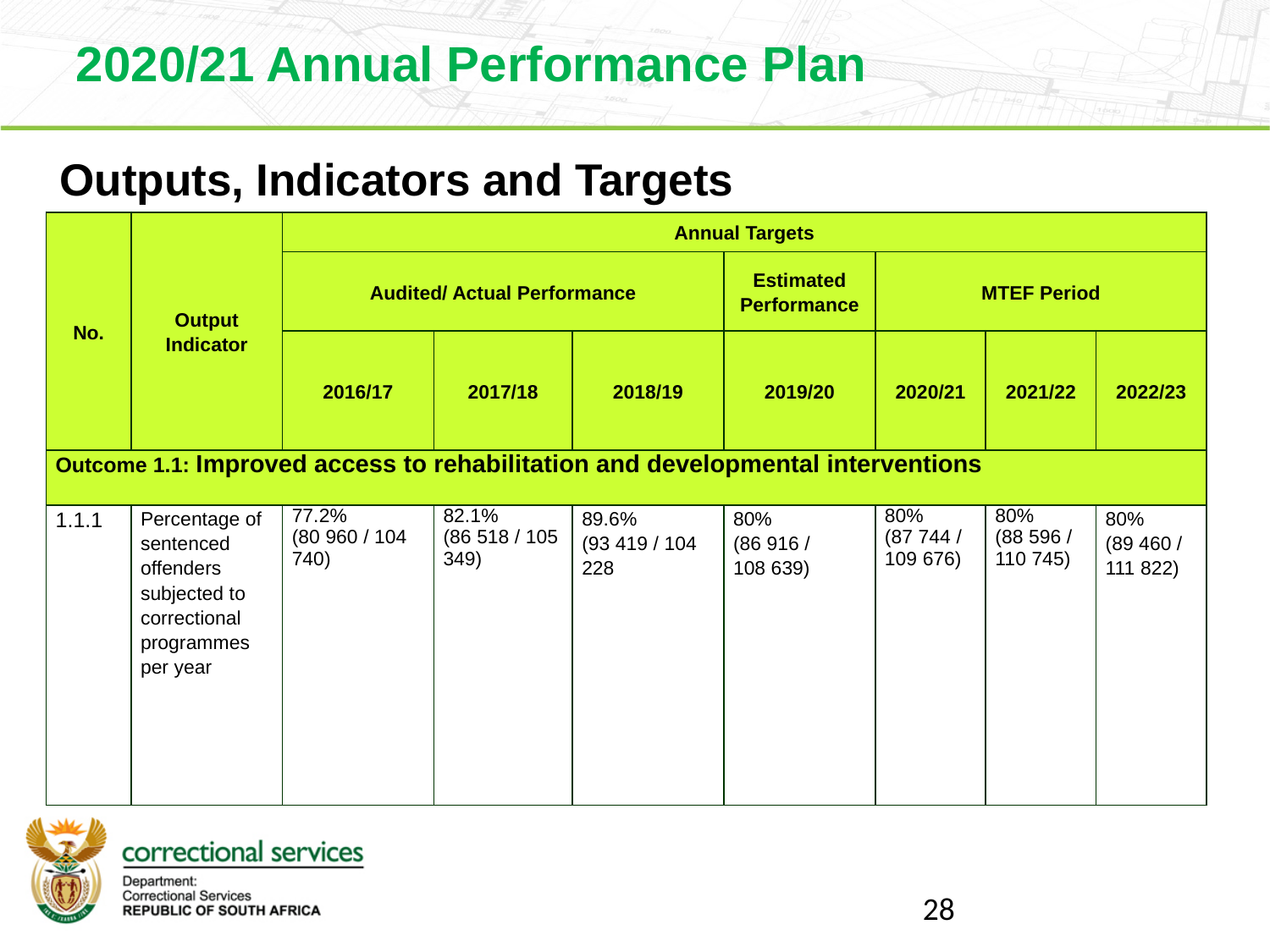

2020/21 Annual Performance Plan
Outputs, Indicators and Targets
| No. | Output Indicator | Annual Targets |  |  |  |  |  |  |
| --- | --- | --- | --- | --- | --- | --- | --- | --- |
|  |  | Audited/ Actual Performance |  |  | Estimated Performance | MTEF Period |  |  |
|  |  | 2016/17 | 2017/18 | 2018/19 | 2019/20 | 2020/21 | 2021/22 | 2022/23 |
| Outcome 1.1: Improved access to rehabilitation and developmental interventions |  |  |  |  |  |  |  |  |
| 1.1.1 | Percentage of sentenced offenders subjected to correctional programmes per year | 77.2% (80 960 / 104 740) | 82.1% (86 518 / 105 349) | 89.6% (93 419 / 104 228 | 80% (86 916 / 108 639) | 80% (87 744 / 109 676) | 80% (88 596 / 110 745) | 80% (89 460 / 111 822) |
28